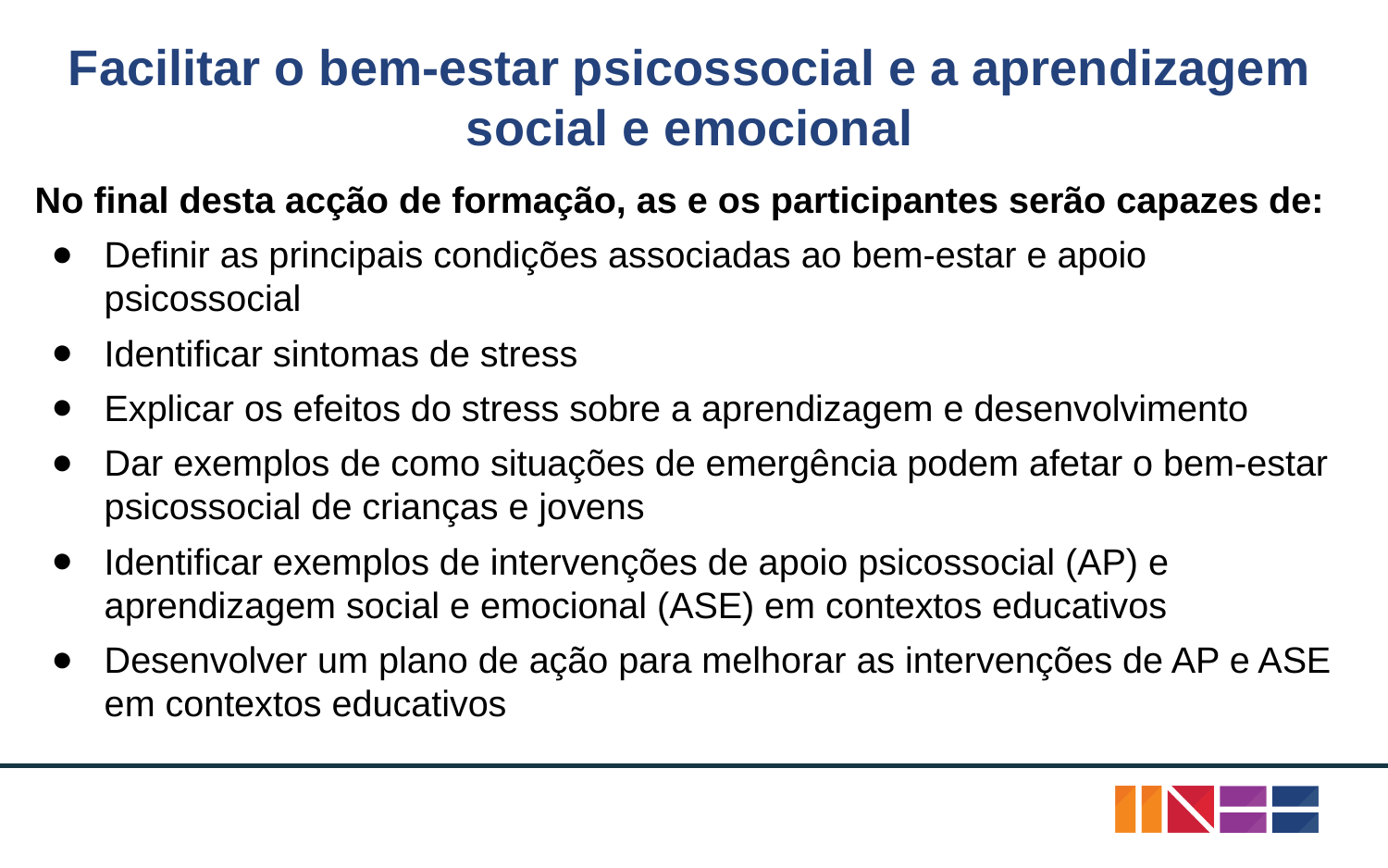

# Facilitar o bem-estar psicossocial e a aprendizagem social e emocional
No final desta acção de formação, as e os participantes serão capazes de:
Definir as principais condições associadas ao bem-estar e apoio psicossocial
Identificar sintomas de stress
Explicar os efeitos do stress sobre a aprendizagem e desenvolvimento
Dar exemplos de como situações de emergência podem afetar o bem-estar psicossocial de crianças e jovens
Identificar exemplos de intervenções de apoio psicossocial (AP) e aprendizagem social e emocional (ASE) em contextos educativos
Desenvolver um plano de ação para melhorar as intervenções de AP e ASE em contextos educativos